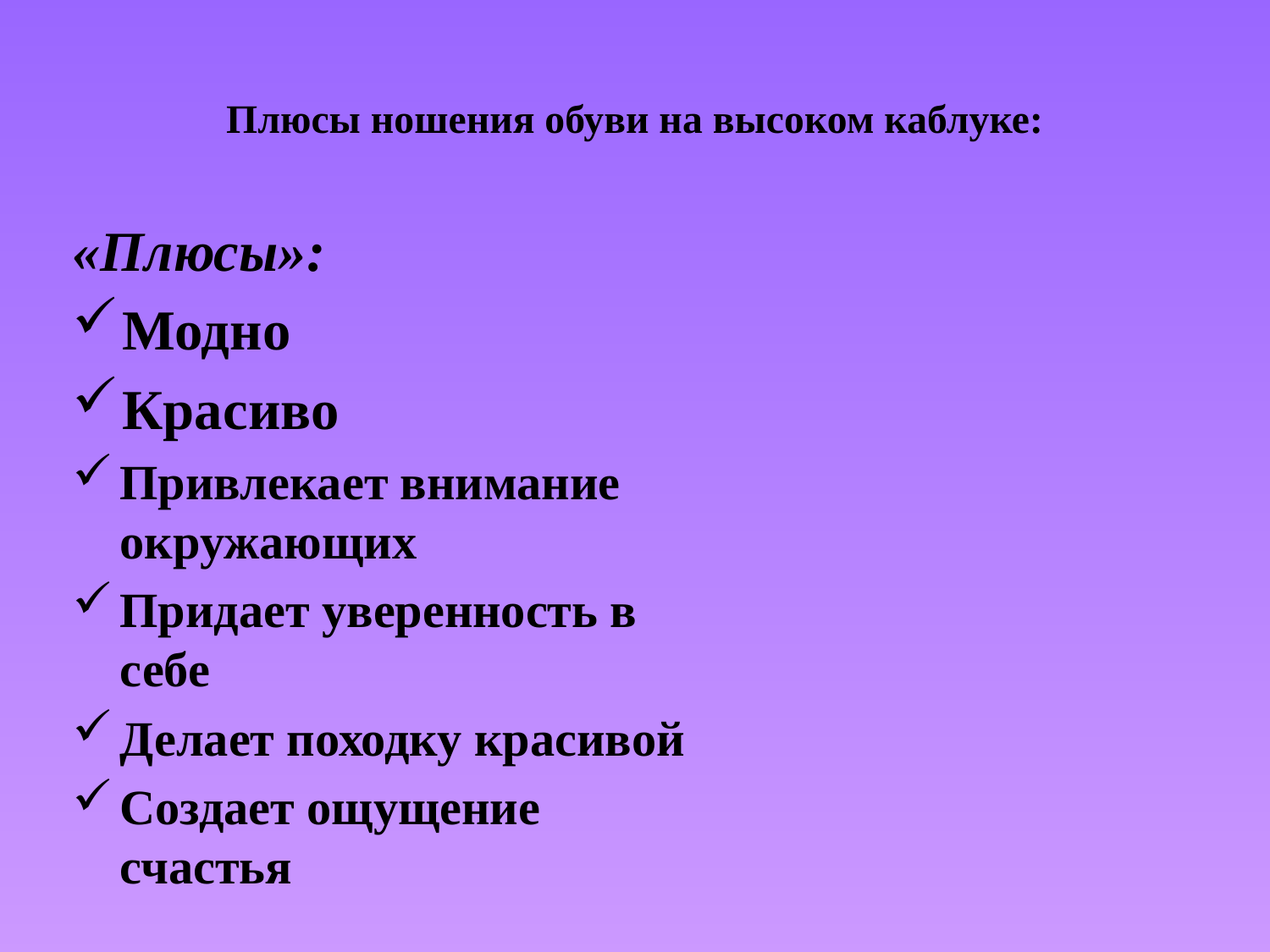

# Плюсы ношения обуви на высоком каблуке:
«Плюсы»:
Модно
Красиво
Привлекает внимание окружающих
Придает уверенность в себе
Делает походку красивой
Создает ощущение счастья